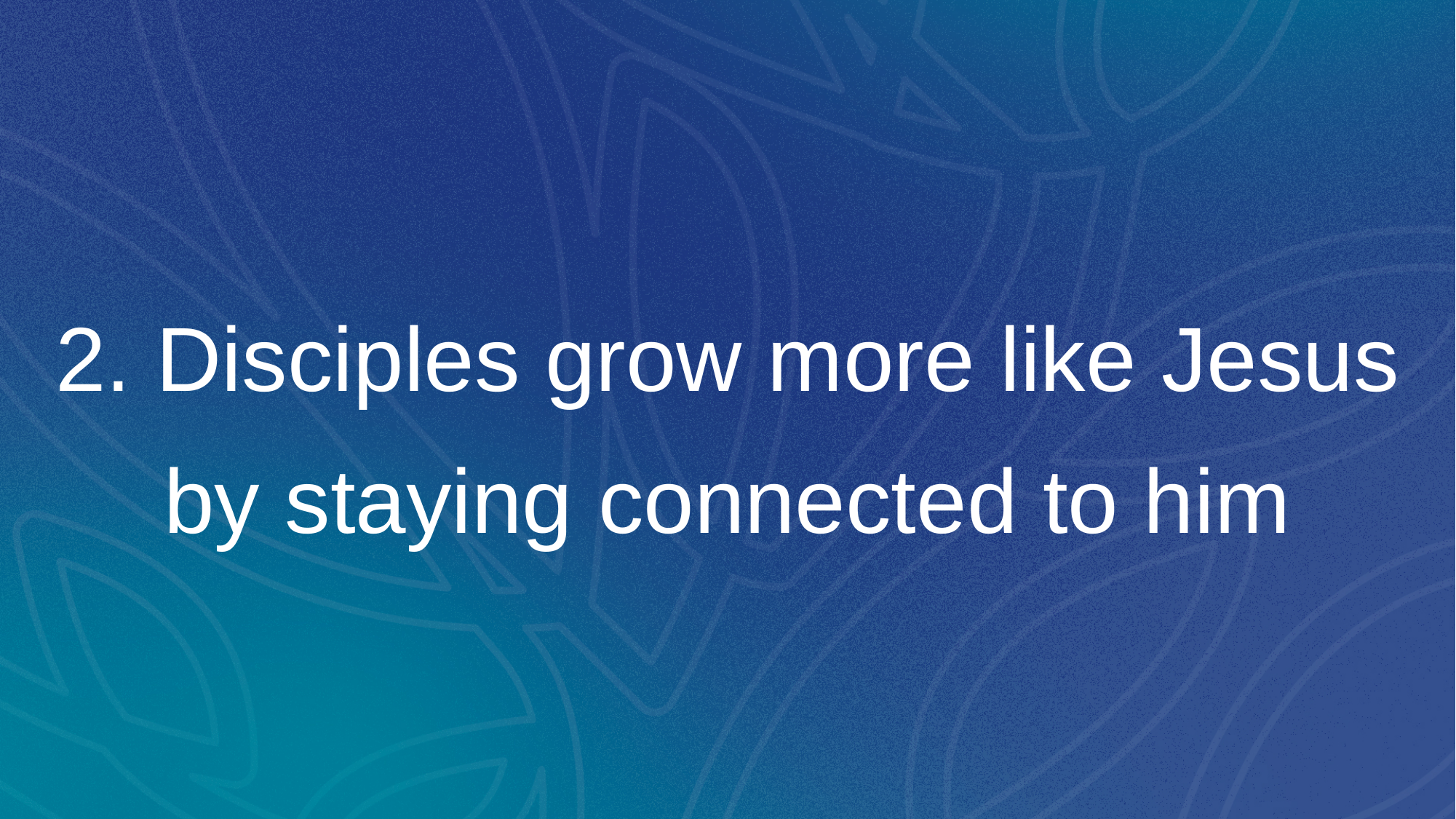

2. Disciples grow more like Jesus by staying connected to him